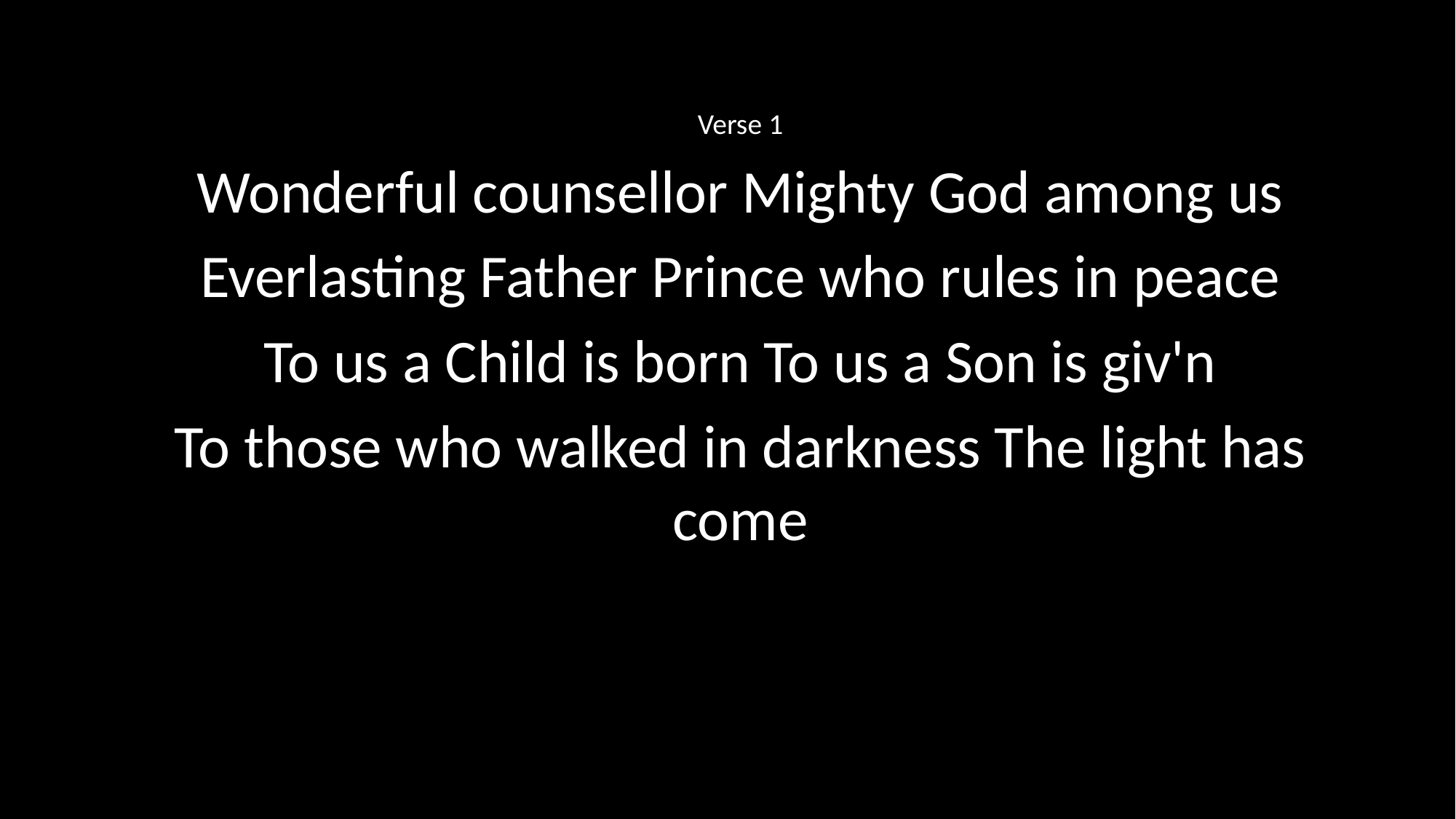

Verse 1
Wonderful counsellor Mighty God among us
Everlasting Father Prince who rules in peace
To us a Child is born To us a Son is giv'n
To those who walked in darkness The light has come